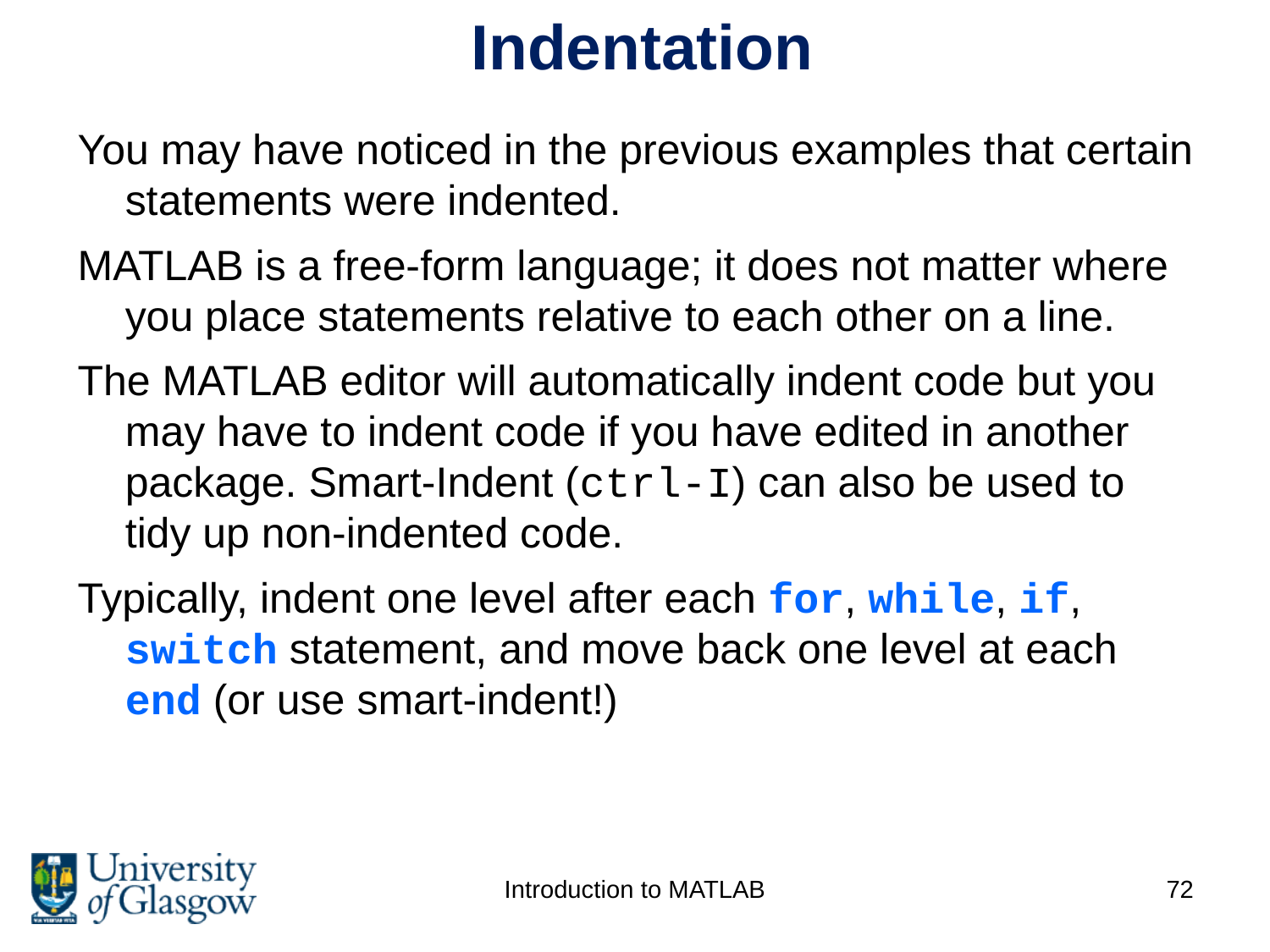

# Indentation
You may have noticed in the previous examples that certain statements were indented.
MATLAB is a free-form language; it does not matter where you place statements relative to each other on a line.
The MATLAB editor will automatically indent code but you may have to indent code if you have edited in another package. Smart-Indent (ctrl-I) can also be used to tidy up non-indented code.
Typically, indent one level after each for, while, if, switch statement, and move back one level at each end (or use smart-indent!)

Introduction to MATLAB
72